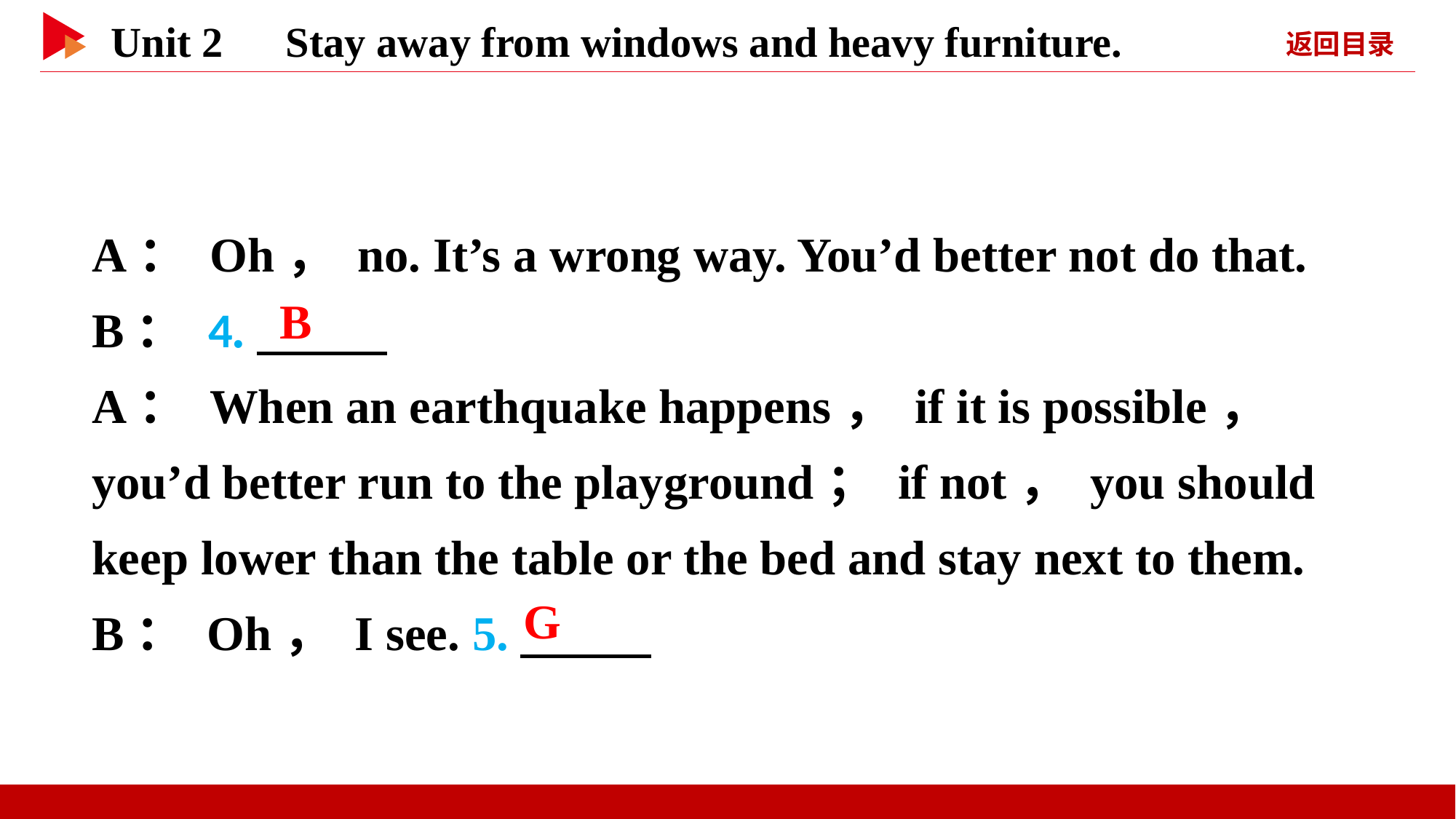

A： Oh， no. It’s a wrong way. You’d better not do that.
B： 4.
A： When an earthquake happens， if it is possible， you’d better run to the playground； if not， you should keep lower than the table or the bed and stay next to them.
B： Oh， I see. 5.
　B
　G